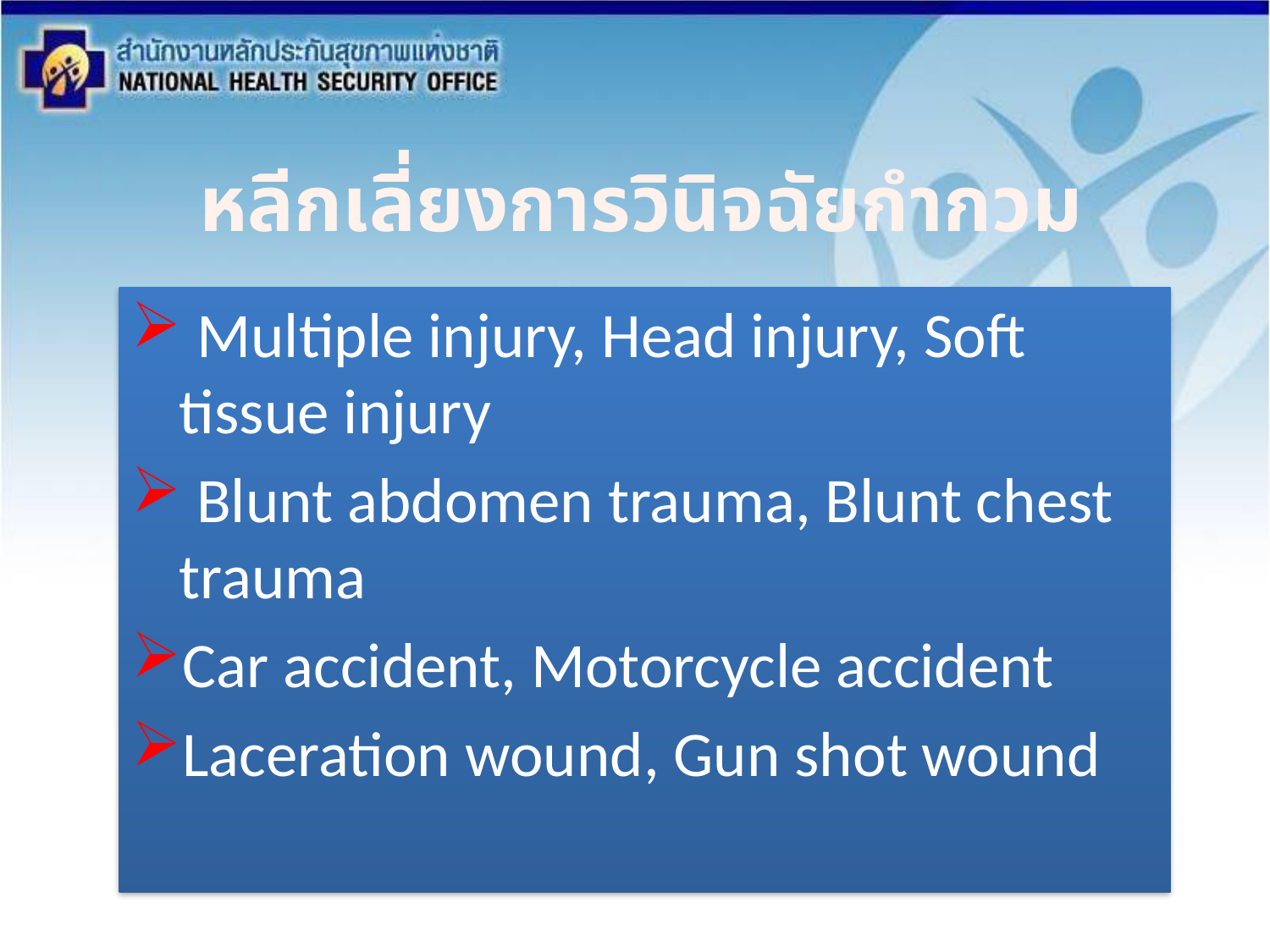

# หลีกเลี่ยงการวินิจฉัยกำกวม
 Multiple injury, Head injury, Soft tissue injury
 Blunt abdomen trauma, Blunt chest trauma
Car accident, Motorcycle accident
Laceration wound, Gun shot wound